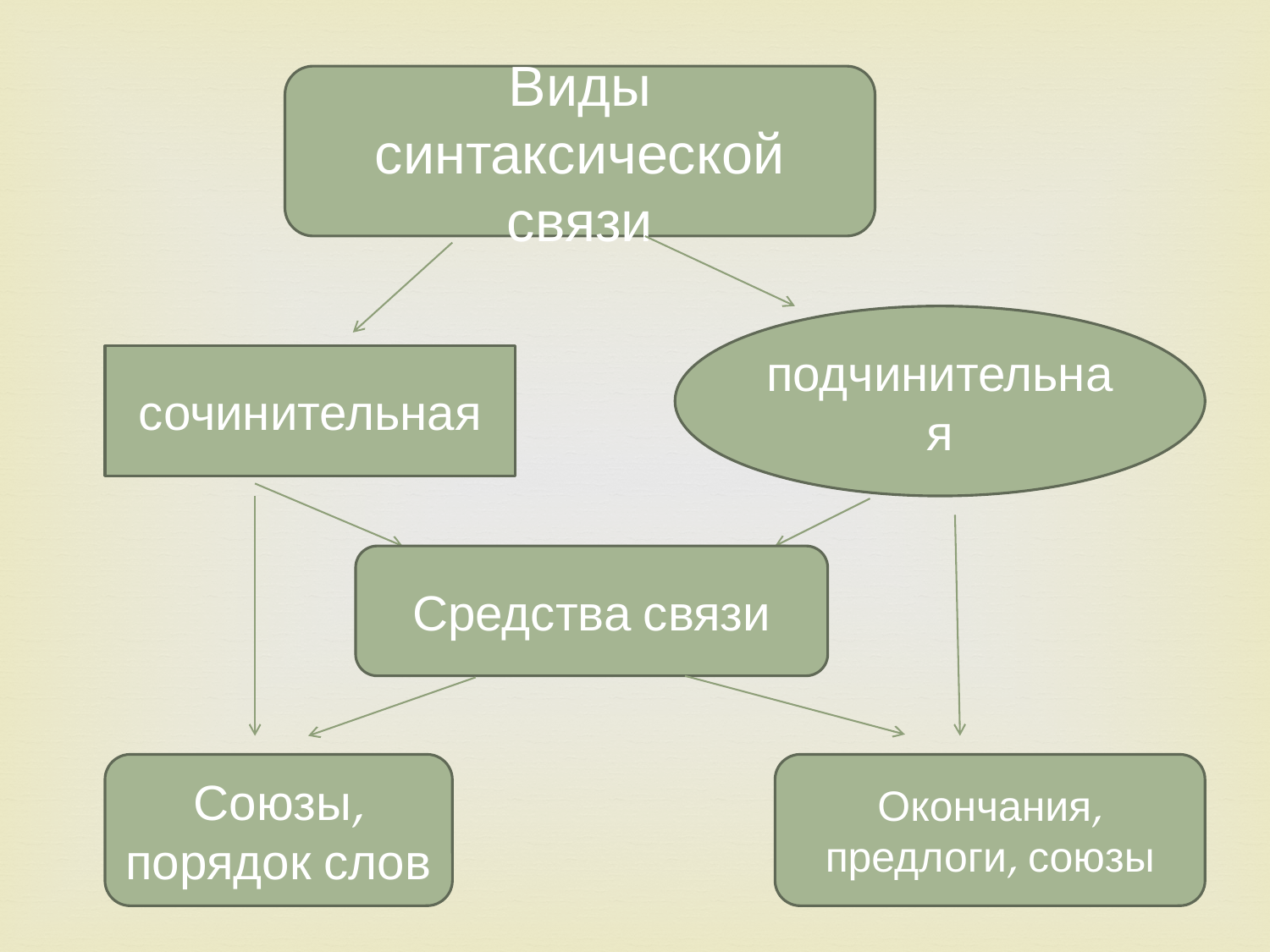

Виды синтаксической связи
подчинительная
сочинительная
Средства связи
Союзы, порядок слов
Окончания, предлоги, союзы